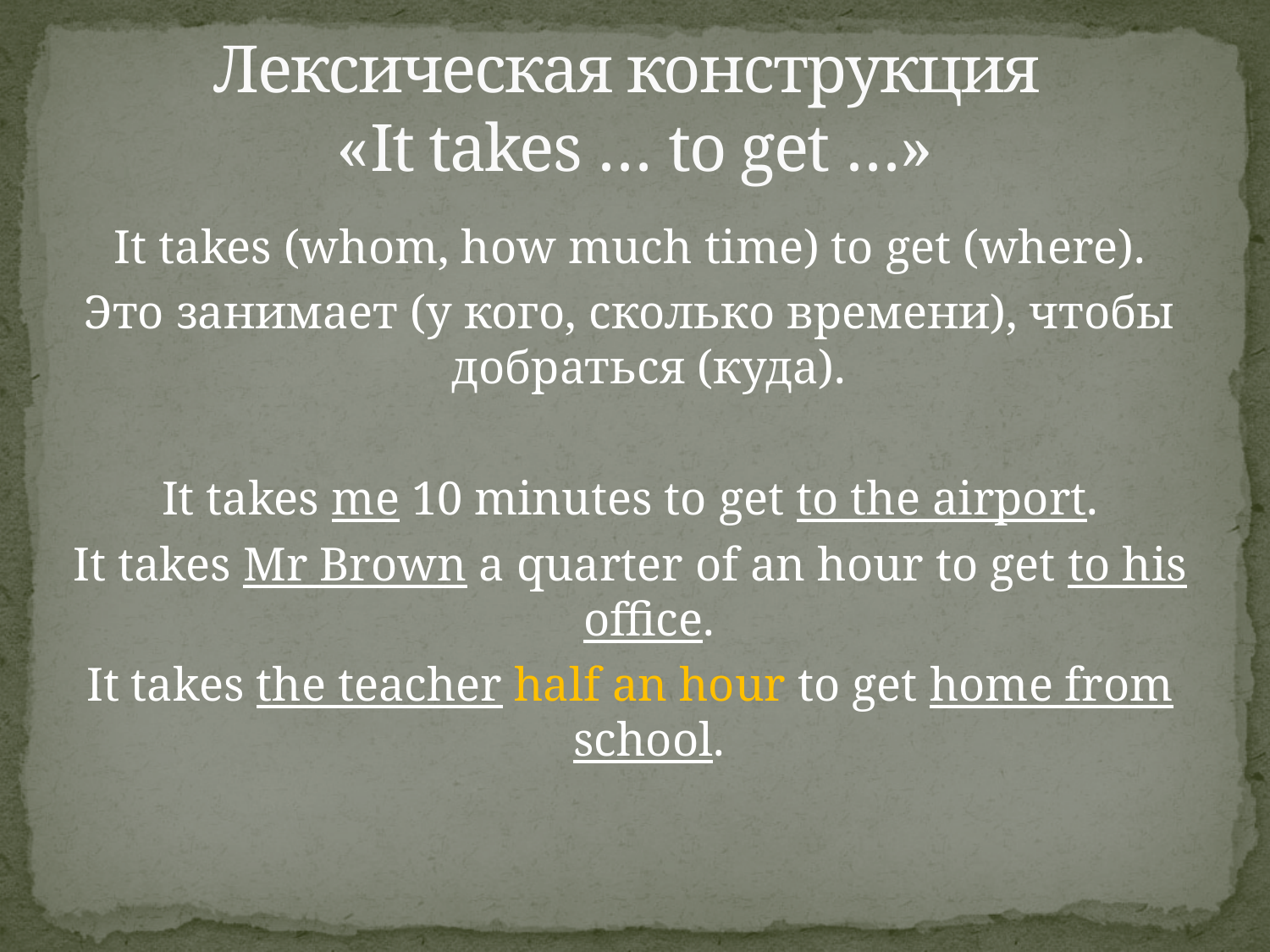

# Лексическая конструкция «It takes … to get …»
It takes (whom, how much time) to get (where).
Это занимает (у кого, сколько времени), чтобы добраться (куда).

It takes me 10 minutes to get to the airport.
It takes Mr Brown a quarter of an hour to get to his office.
It takes the teacher half an hour to get home from school.